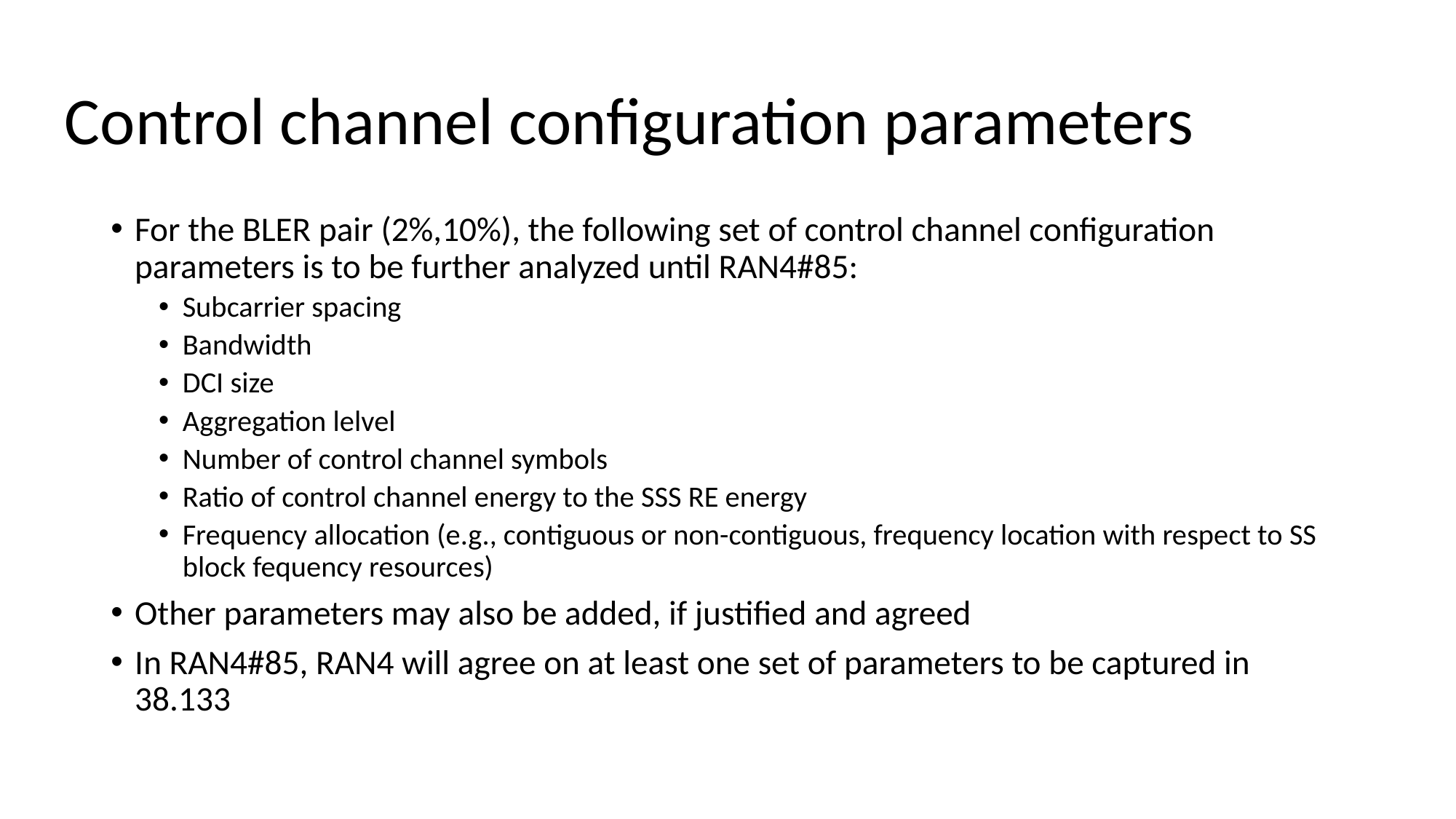

# Control channel configuration parameters
For the BLER pair (2%,10%), the following set of control channel configuration parameters is to be further analyzed until RAN4#85:
Subcarrier spacing
Bandwidth
DCI size
Aggregation lelvel
Number of control channel symbols
Ratio of control channel energy to the SSS RE energy
Frequency allocation (e.g., contiguous or non-contiguous, frequency location with respect to SS block fequency resources)
Other parameters may also be added, if justified and agreed
In RAN4#85, RAN4 will agree on at least one set of parameters to be captured in 38.133